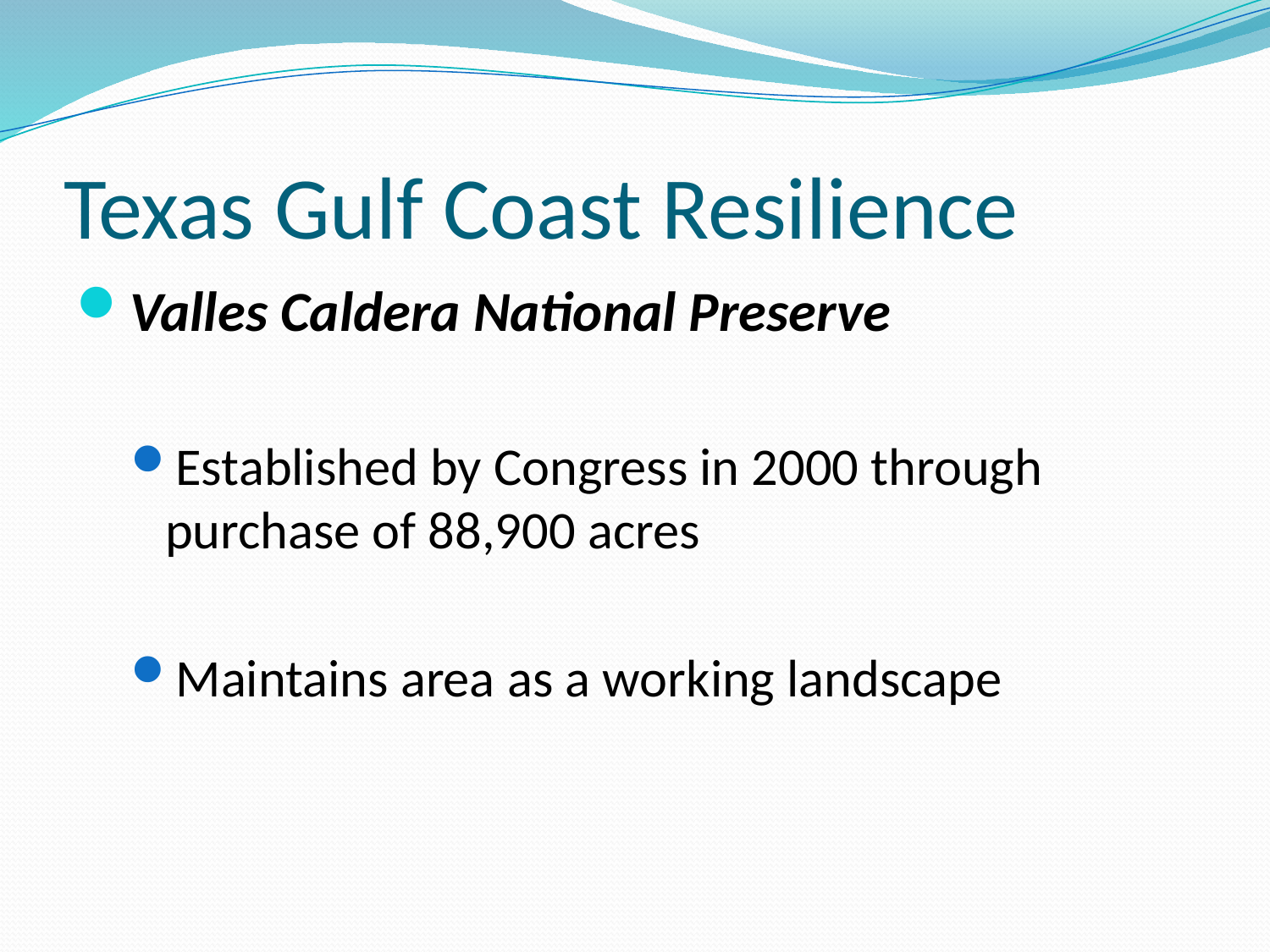

# Texas Gulf Coast Resilience
Valles Caldera National Preserve

Established by Congress in 2000 through purchase of 88,900 acres

Maintains area as a working landscape